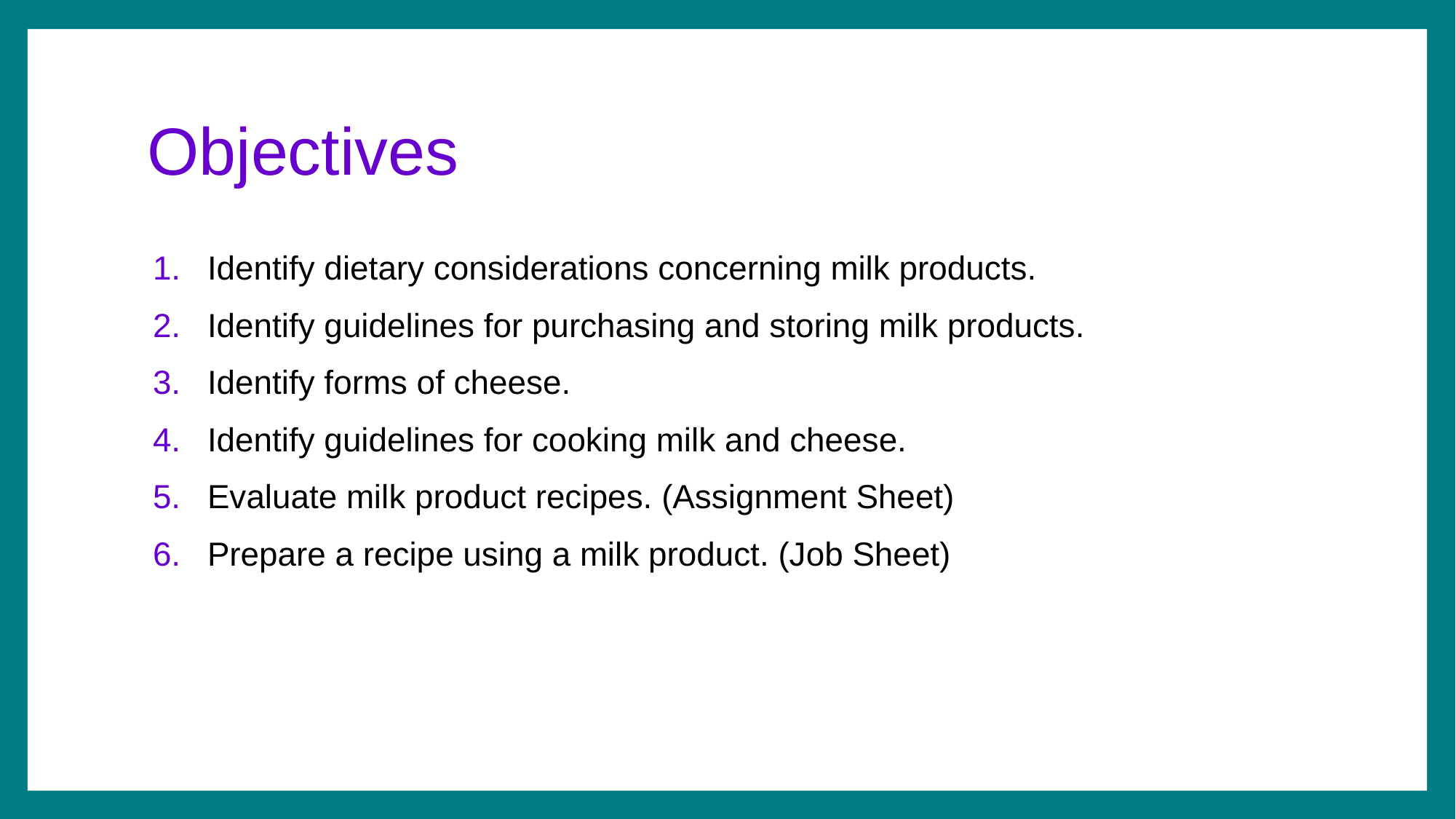

# Objectives
Identify dietary considerations concerning milk products.
Identify guidelines for purchasing and storing milk products.
Identify forms of cheese.
Identify guidelines for cooking milk and cheese.
Evaluate milk product recipes. (Assignment Sheet)
Prepare a recipe using a milk product. (Job Sheet)